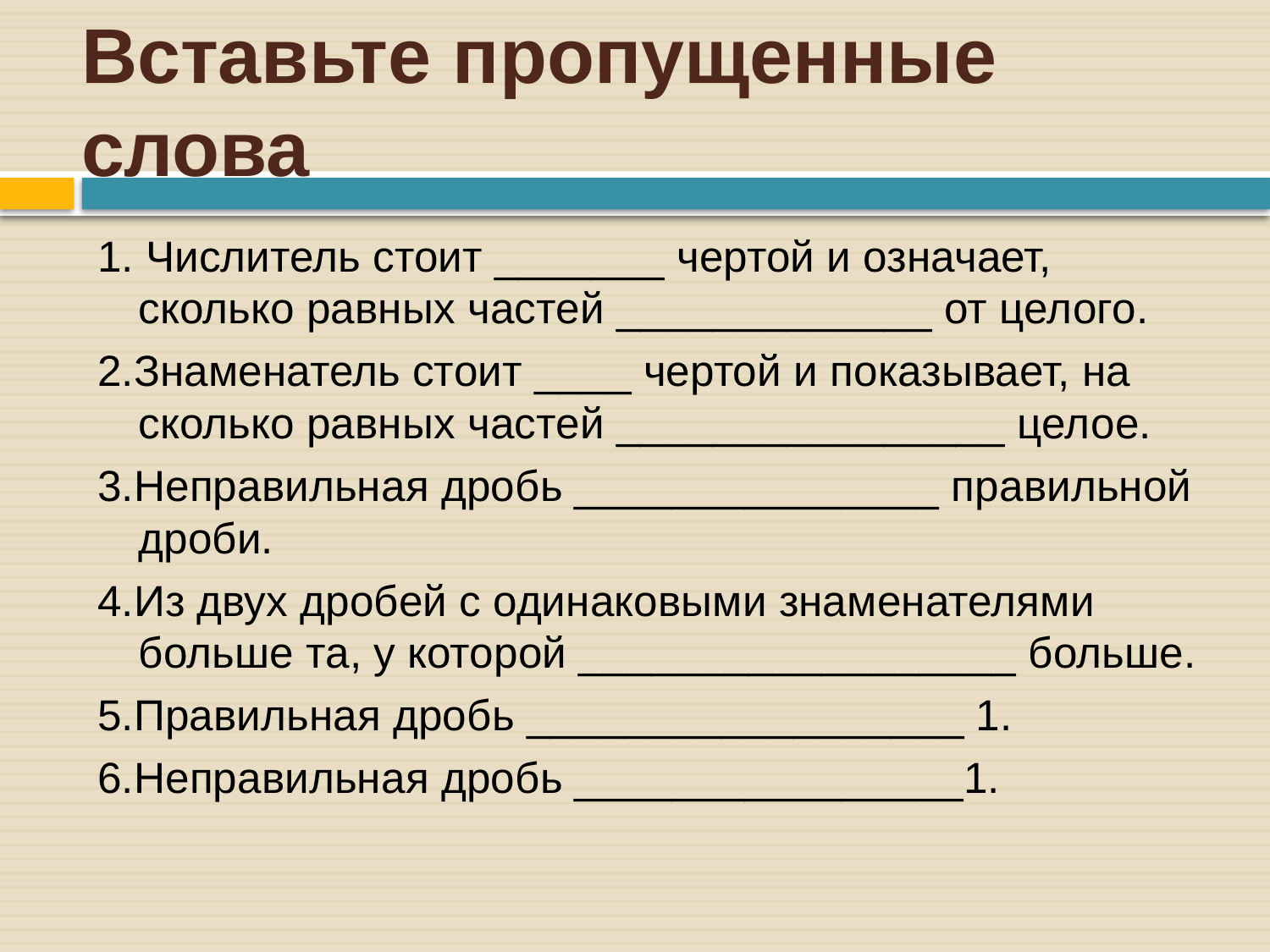

# Вставьте пропущенные слова
1. Числитель стоит _______ чертой и означает, сколько равных частей _____________ от целого.
2.Знаменатель стоит ____ чертой и показывает, на сколько равных частей ________________ целое.
3.Неправильная дробь _______________ правильной дроби.
4.Из двух дробей с одинаковыми знаменателями больше та, у которой __________________ больше.
5.Правильная дробь __________________ 1.
6.Неправильная дробь ________________1.